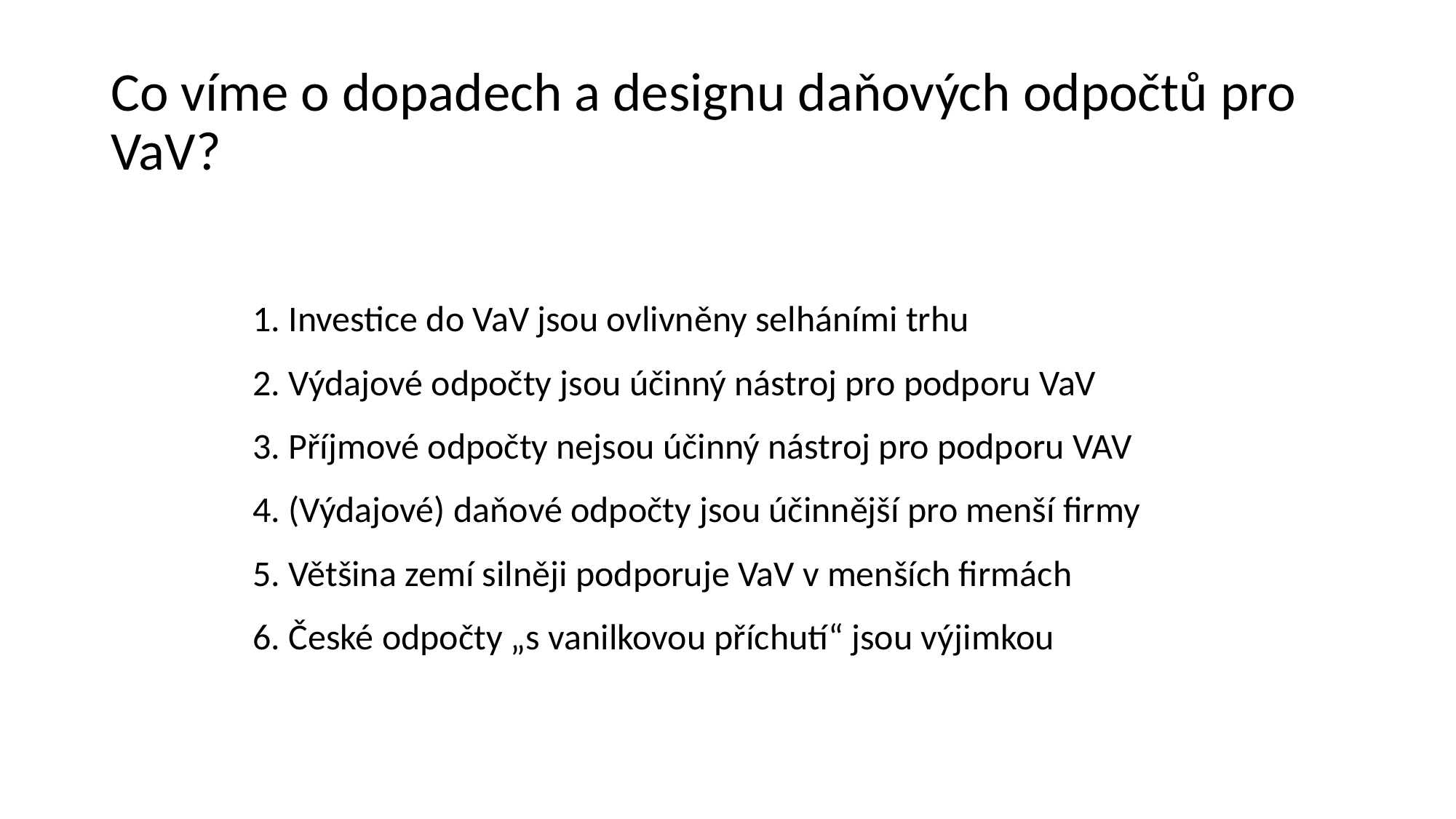

# Co víme o dopadech a designu daňových odpočtů pro VaV?
1. Investice do VaV jsou ovlivněny selháními trhu
2. Výdajové odpočty jsou účinný nástroj pro podporu VaV
3. Příjmové odpočty nejsou účinný nástroj pro podporu VAV
4. (Výdajové) daňové odpočty jsou účinnější pro menší firmy
5. Většina zemí silněji podporuje VaV v menších firmách
6. České odpočty „s vanilkovou příchutí“ jsou výjimkou